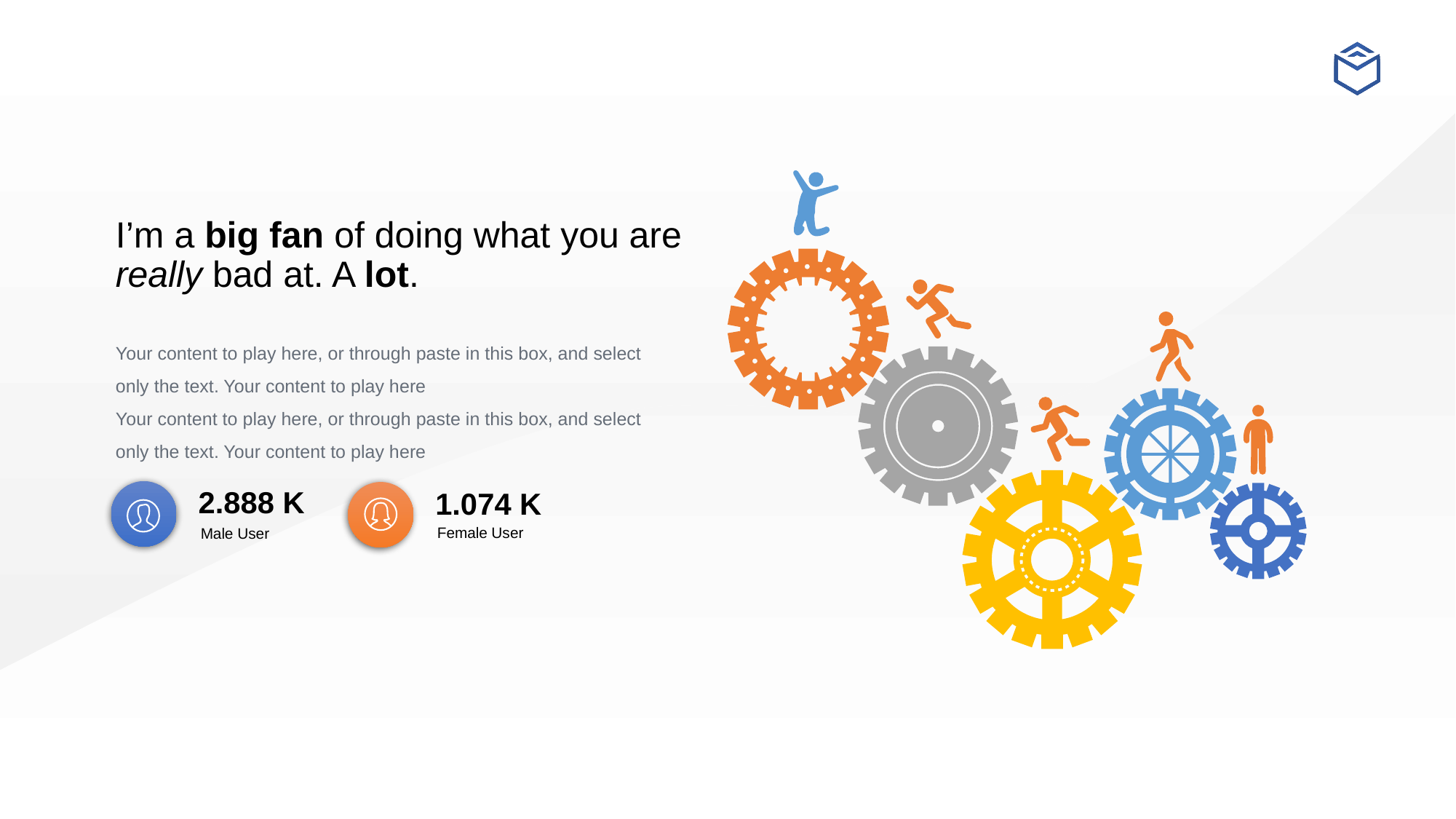

I’m a big fan of doing what you are really bad at. A lot.
Your content to play here, or through paste in this box, and select only the text. Your content to play here
Your content to play here, or through paste in this box, and select only the text. Your content to play here
2.888 K

Male User
1.074 K

Female User